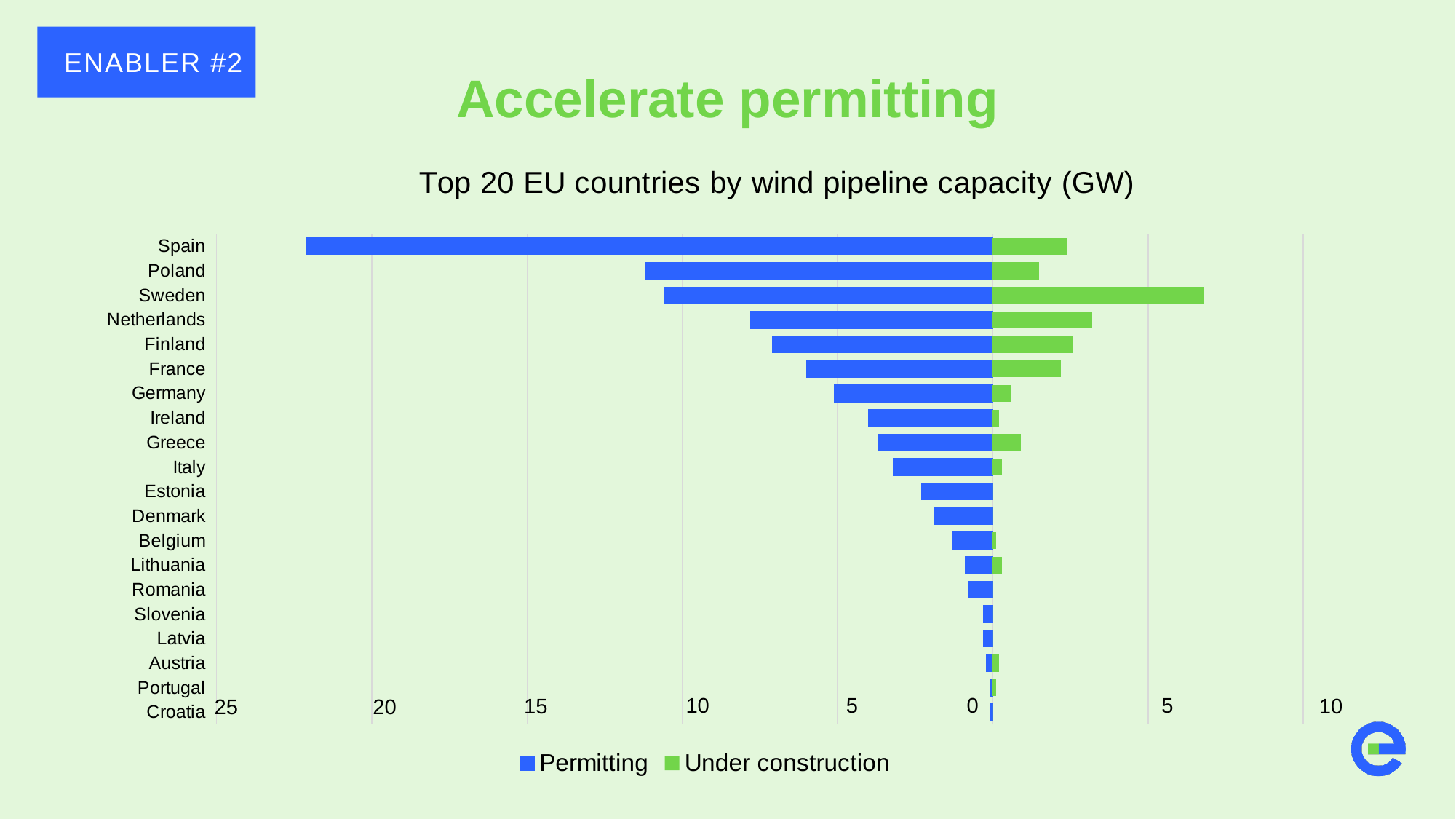

Accelerate permitting

ENABLER #2

### Chart: Top 20 EU countries by wind pipeline capacity (GW)

| Category | Permitting | Under construction |
|---|---|---|
| Croatia | -0.1 | 0.0 |
| Portugal | -0.1 | 0.1 |
| Austria | -0.2 | 0.2 |
| Latvia | -0.3 | 0.0 |
| Slovenia | -0.3 | 0.0 |
| Romania | -0.8 | 0.0 |
| Lithuania | -0.9 | 0.3 |
| Belgium | -1.3 | 0.1 |
| Denmark | -1.9 | 0.0 |
| Estonia | -2.3 | 0.0 |
| Italy | -3.2 | 0.3 |
| Greece | -3.7 | 0.9 |
| Ireland | -4.0 | 0.2 |
| Germany | -5.1 | 0.6 |
| France | -6.0 | 2.2 |
| Finland | -7.1 | 2.6 |
| Netherlands | -7.8 | 3.2 |
| Sweden | -10.6 | 6.8 |
| Poland | -11.2 | 1.5 |
| Spain | -22.1 | 2.4 |
5
5
0
10
15
10
20
25